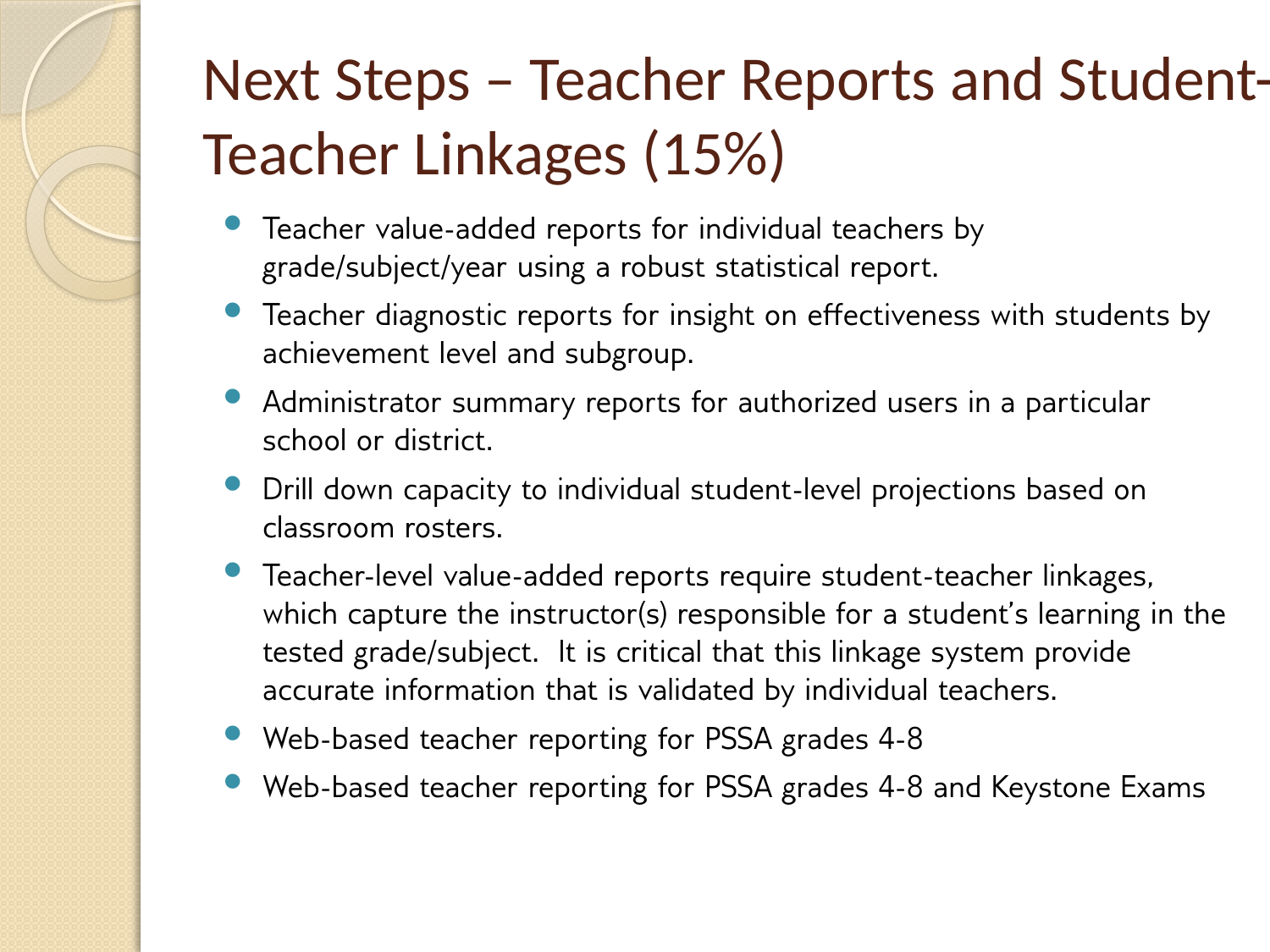

# Next Steps – Teacher Reports and Student-Teacher Linkages (15%)
Teacher value-added reports for individual teachers by grade/subject/year using a robust statistical report.
Teacher diagnostic reports for insight on effectiveness with students by achievement level and subgroup.
Administrator summary reports for authorized users in a particular school or district.
Drill down capacity to individual student-level projections based on classroom rosters.
Teacher-level value-added reports require student-teacher linkages, which capture the instructor(s) responsible for a student’s learning in the tested grade/subject.  It is critical that this linkage system provide accurate information that is validated by individual teachers.
Web-based teacher reporting for PSSA grades 4-8
Web-based teacher reporting for PSSA grades 4-8 and Keystone Exams